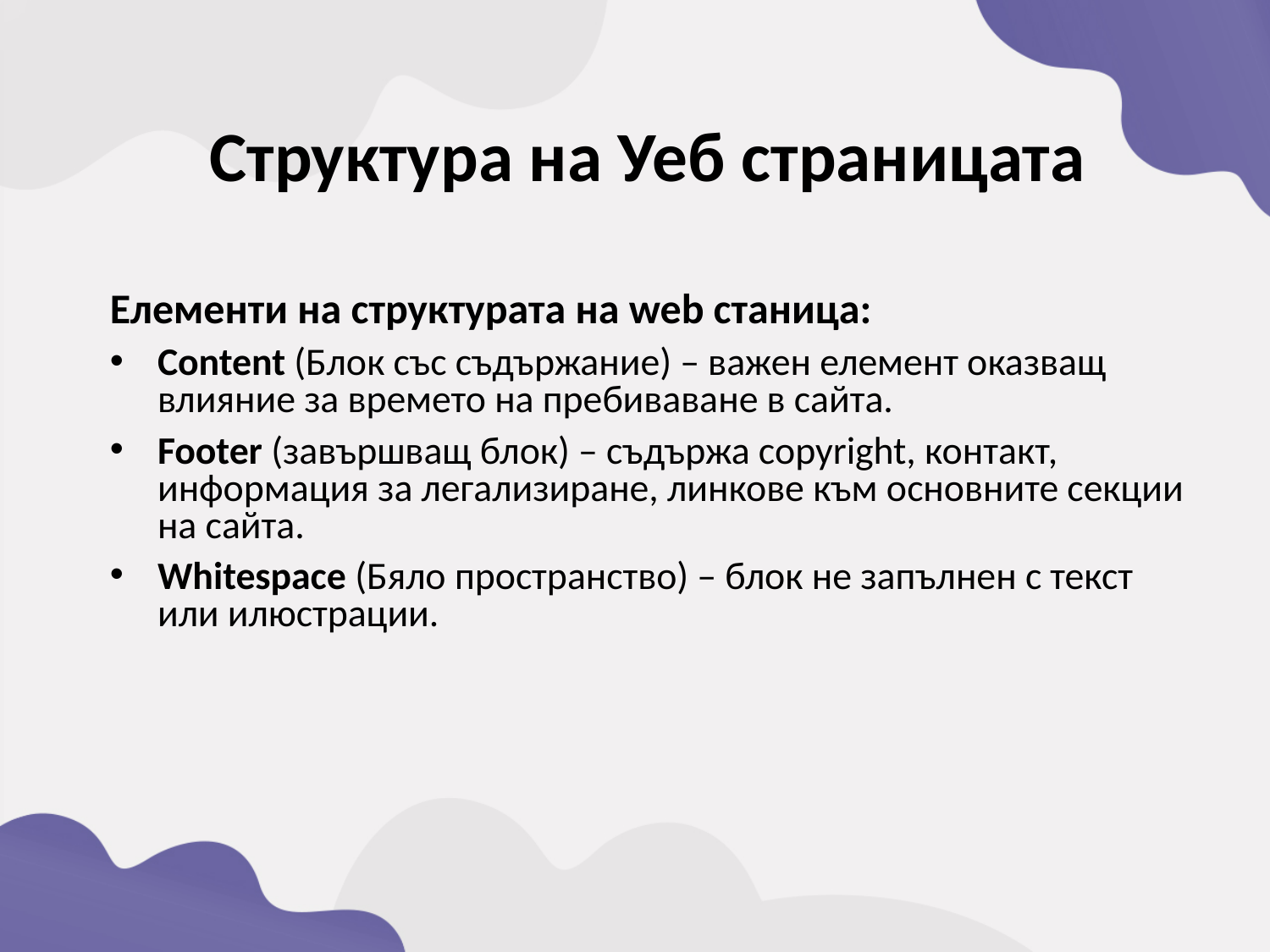

Структура на Уеб страницата
Елементи на структурата на web станица:
Content (Блок със съдържание) – важен елемент оказващ влияние за времето на пребиваване в сайта.
Footer (завършващ блок) – съдържа copyright, контакт, информация за легализиране, линкове към основните секции на сайта.
Whitespace (Бяло пространство) – блок не запълнен с текст или илюстрации.